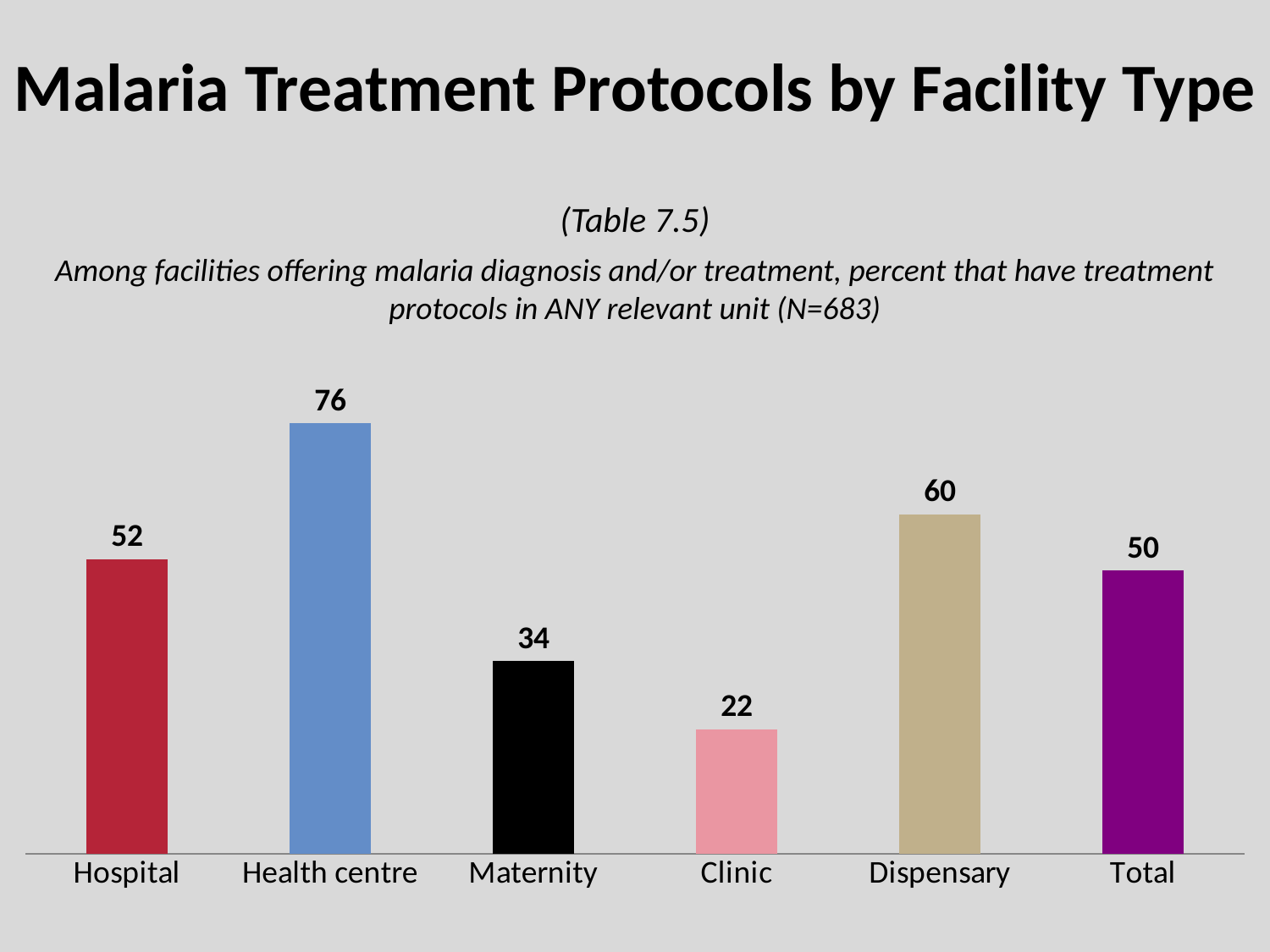

# Malaria Treatment Protocols by Facility Type
(Table 7.5)
Among facilities offering malaria diagnosis and/or treatment, percent that have treatment protocols in ANY relevant unit (N=683)

### Chart

| Category |  |
|---|---|
| Hospital | 52.0 |
| Health centre | 76.0 |
| Maternity | 34.0 |
| Clinic | 22.0 |
| Dispensary | 60.0 |
| Total | 50.0 |